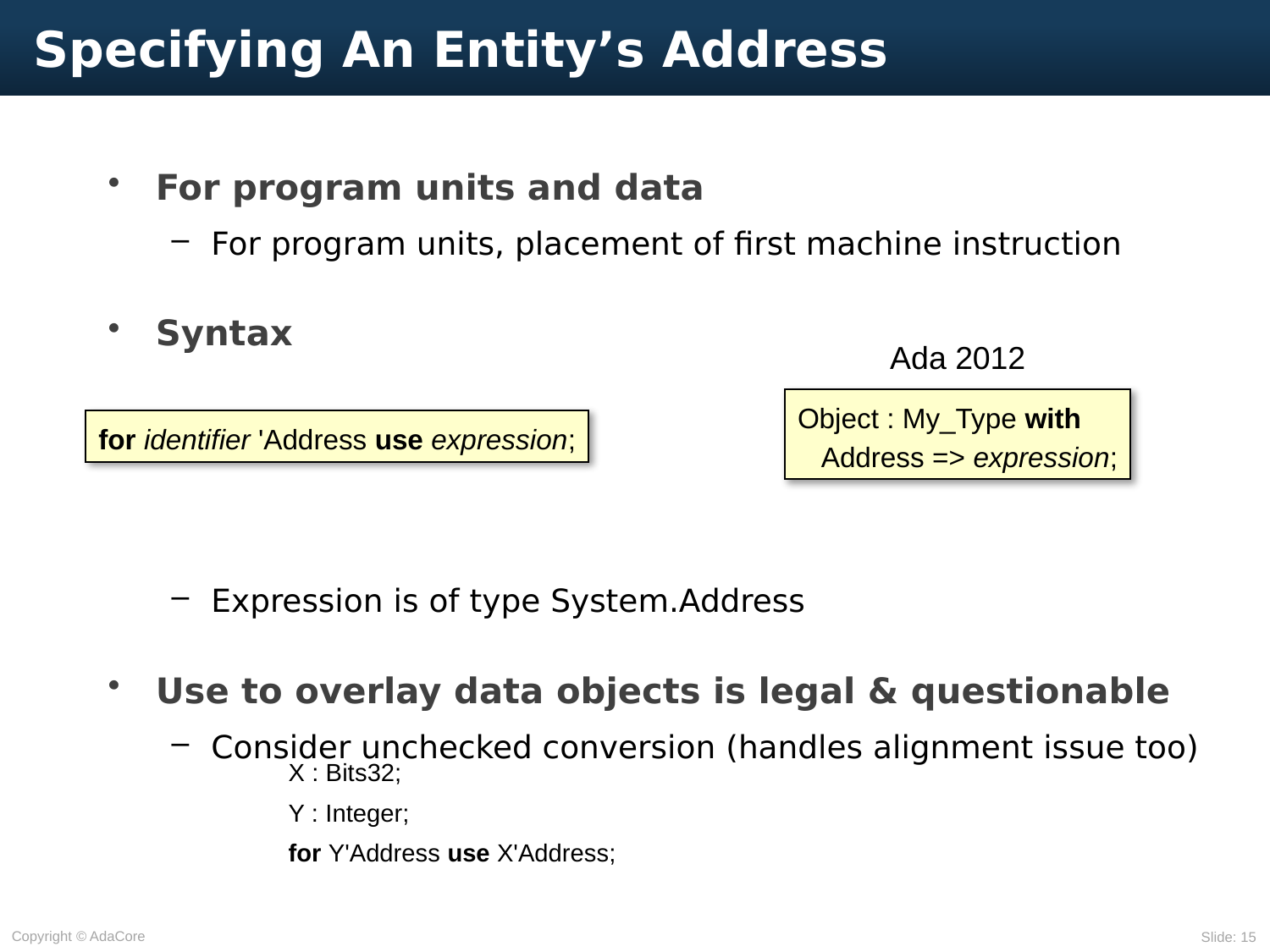

# Specifying An Entity’s Address
For program units and data
For program units, placement of first machine instruction
Syntax

Expression is of type System.Address
Use to overlay data objects is legal & questionable
Consider unchecked conversion (handles alignment issue too)
Ada 2012
Object : My_Type with
   Address => expression;
for identifier 'Address use expression;
X : Bits32;
Y : Integer;
for Y'Address use X'Address;